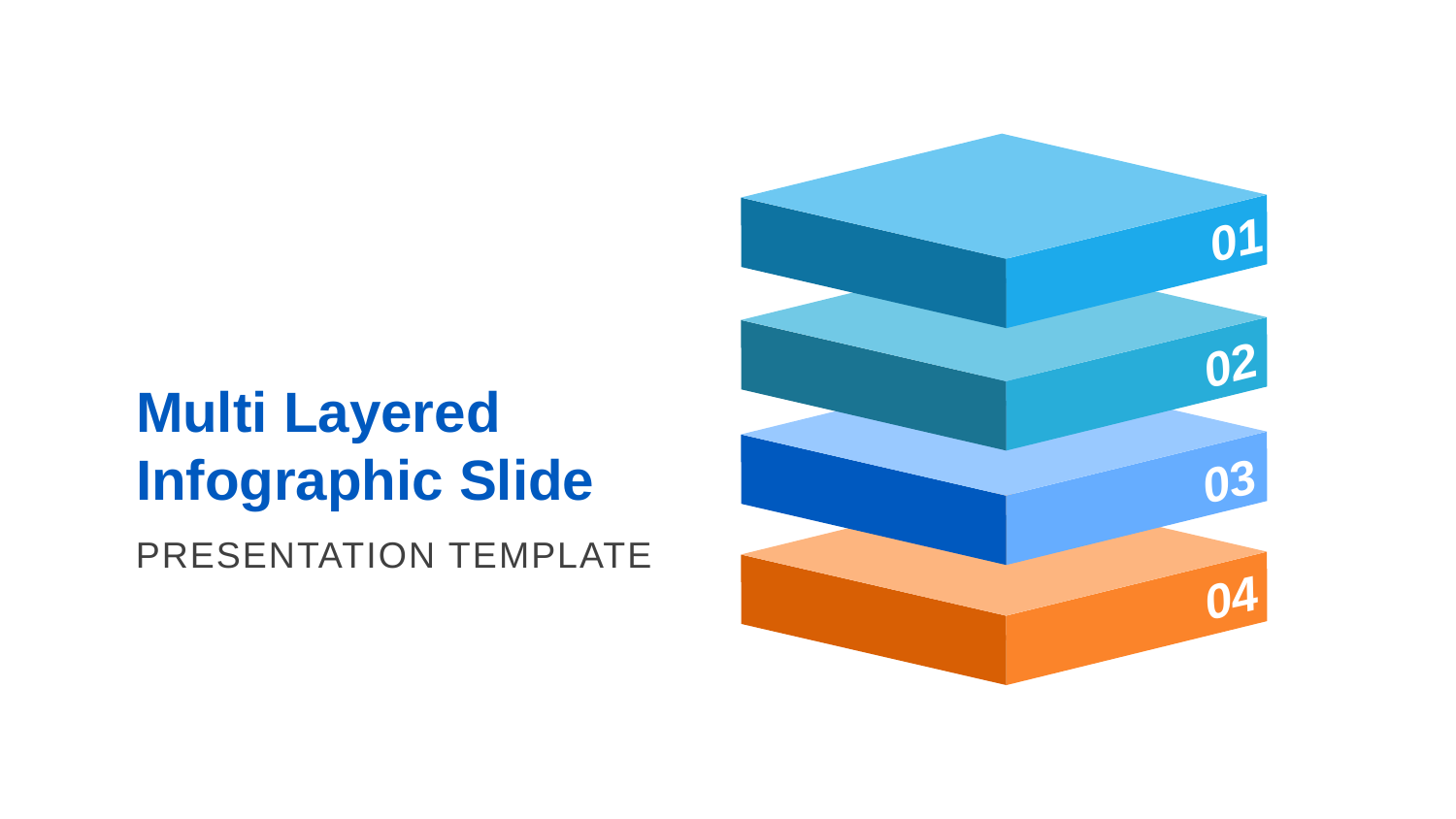

01

# Multi Layered Infographic Slide

02

03

PRESENTATION TEMPLATE

04